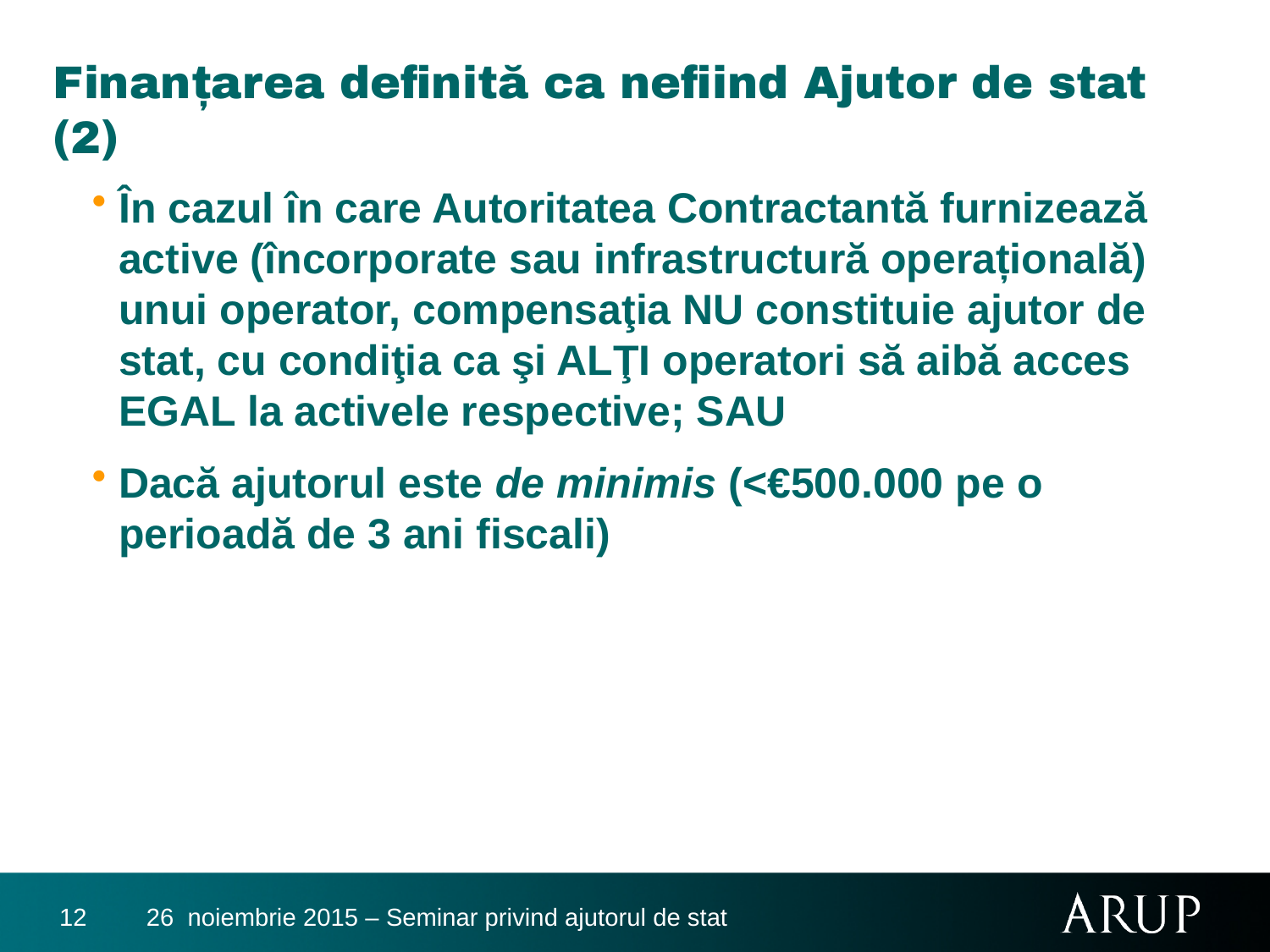

# Finanţarea definită ca nefiind Ajutor de stat (2)
În cazul în care Autoritatea Contractantă furnizează active (încorporate sau infrastructură operațională) unui operator, compensaţia NU constituie ajutor de stat, cu condiţia ca şi ALŢI operatori să aibă acces EGAL la activele respective; SAU
Dacă ajutorul este de minimis (<€500.000 pe o perioadă de 3 ani fiscali)
12
26  noiembrie 2015 – Seminar privind ajutorul de stat